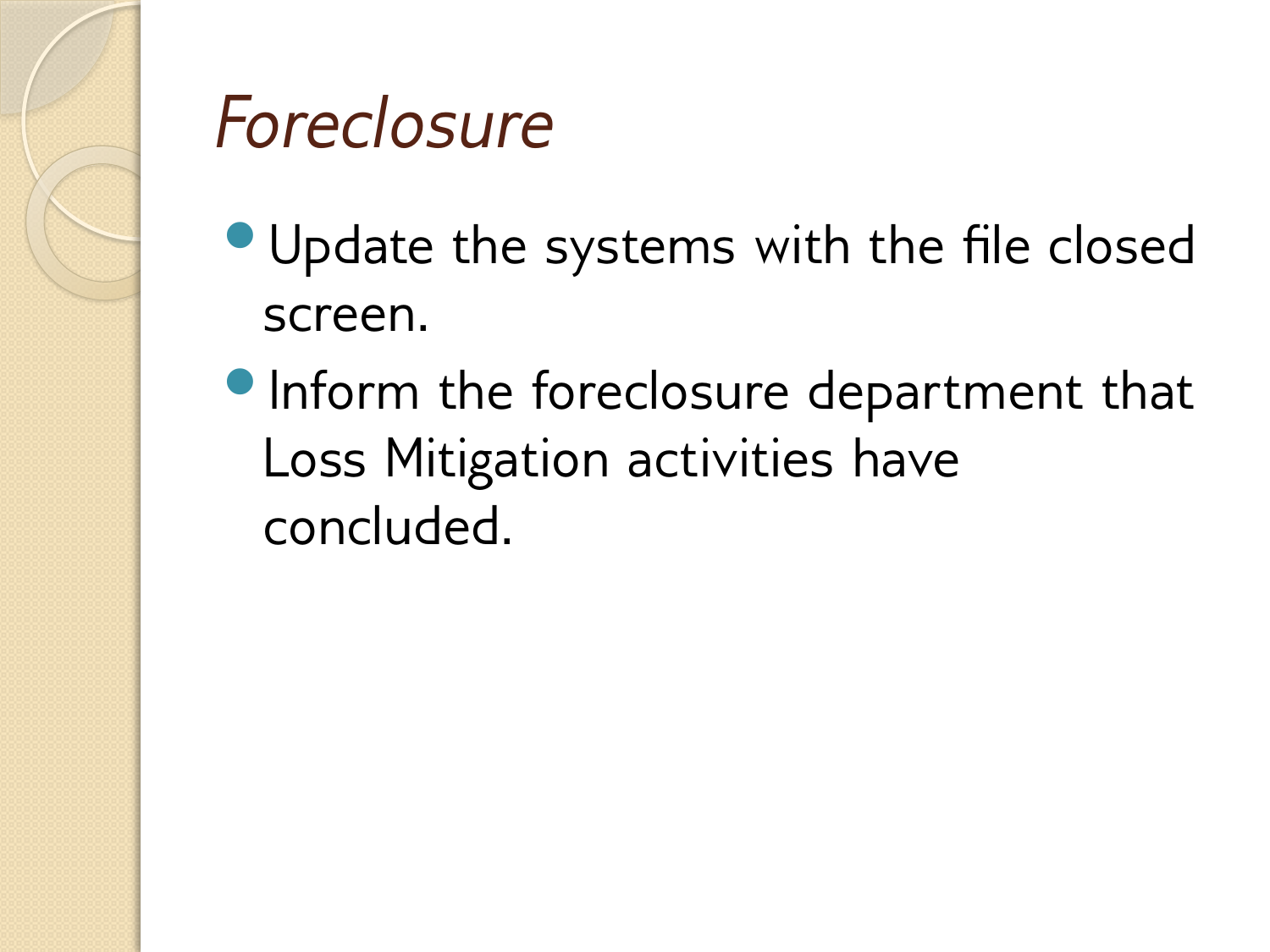

# Foreclosure
Update the systems with the file closed screen.
Inform the foreclosure department that Loss Mitigation activities have concluded.